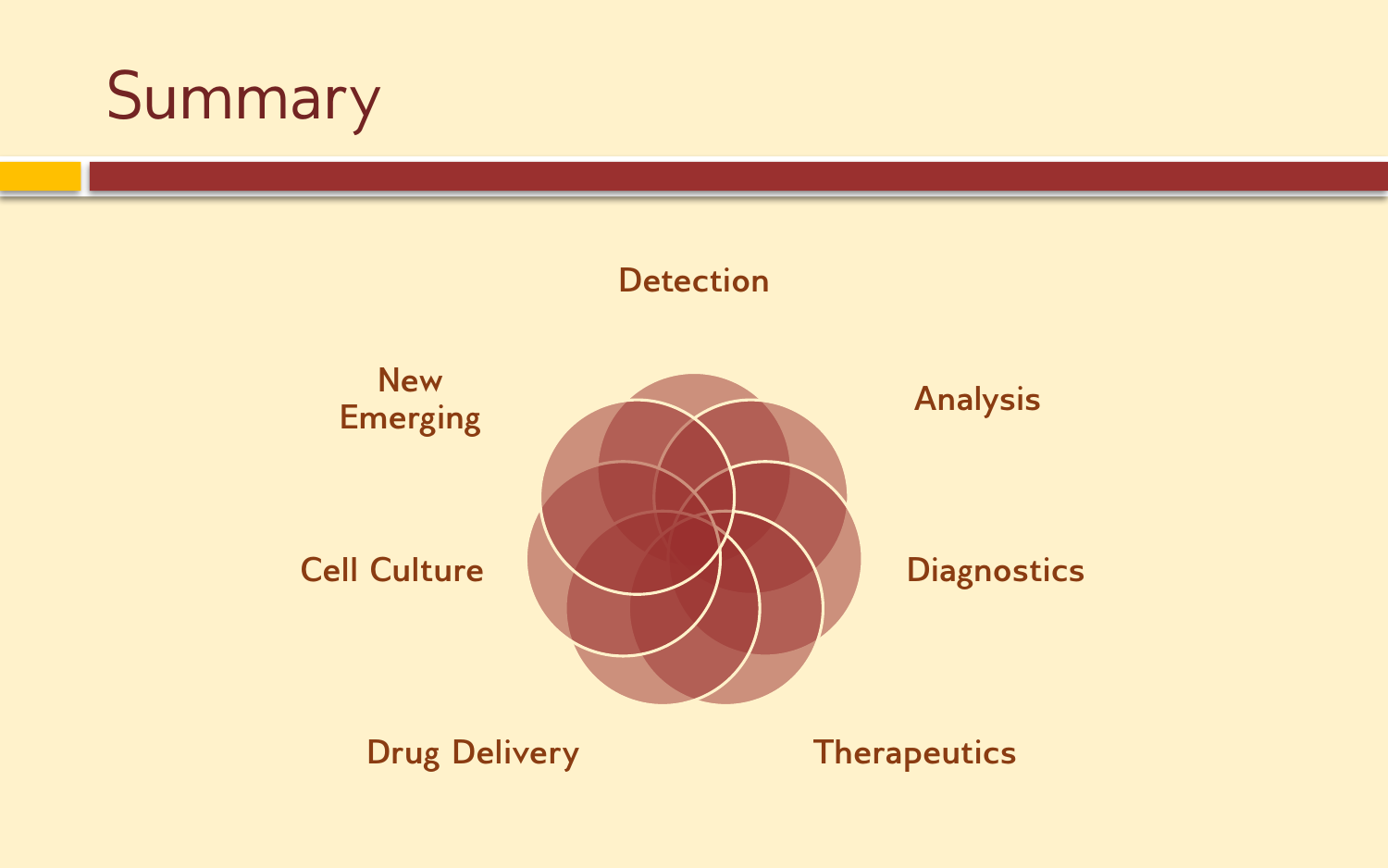

# Summary
Detection
Analysis
Diagnostics
Therapeutics
Drug Delivery
Cell Culture
New Emerging